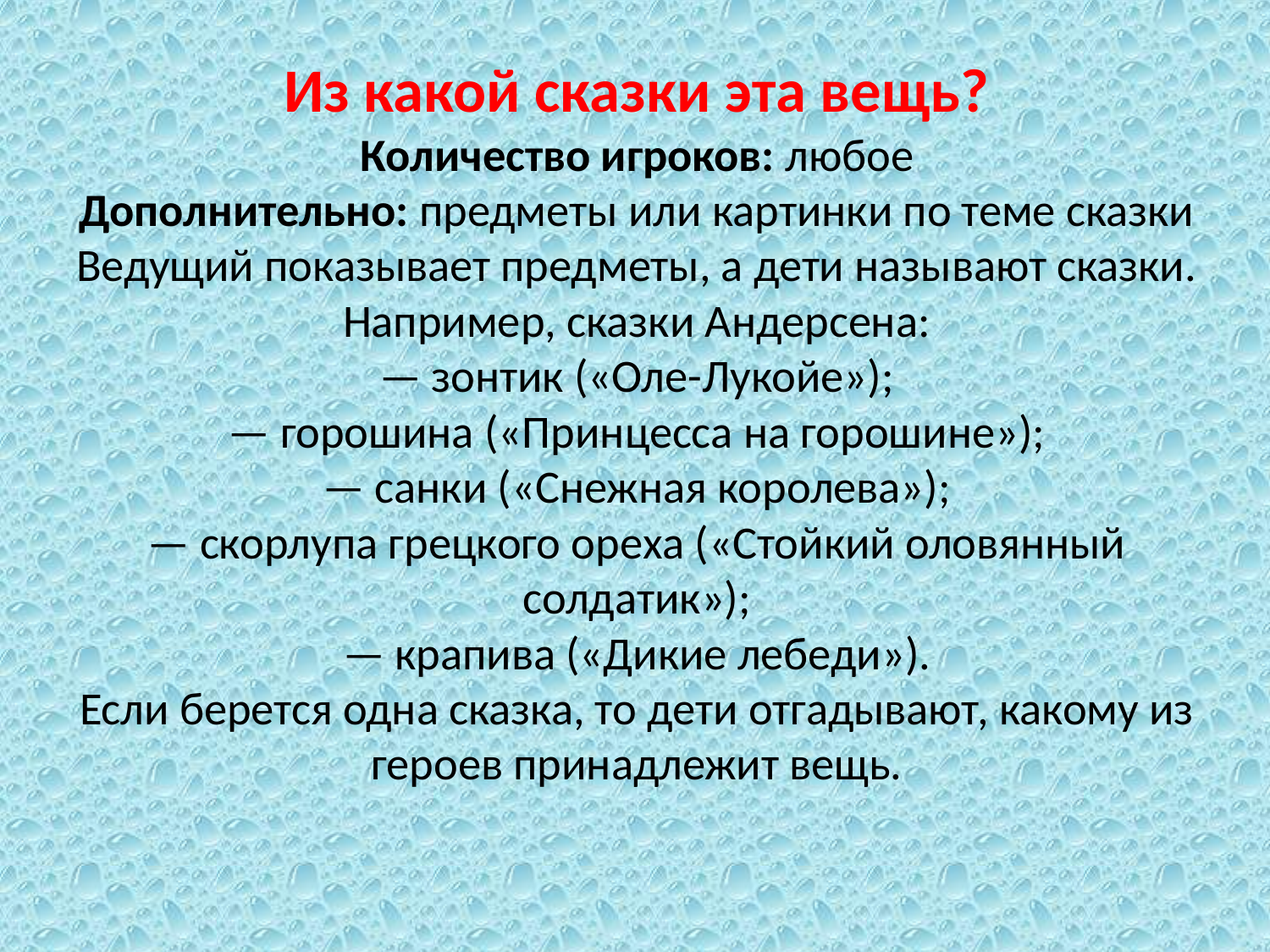

# Из какой сказки эта вещь? Количество игроков: любое Дополнительно: предметы или картинки по теме сказки Ведущий показывает предметы, а дети называют сказки. Например, сказки Андерсена: — зонтик («Оле-Лукойе»); — горошина («Принцесса на горошине»); — санки («Снежная королева»); — скорлупа грецкого ореха («Стойкий оловянный солдатик»); — крапива («Дикие лебеди»). Если берется одна сказка, то дети отгадывают, какому из героев принадлежит вещь.